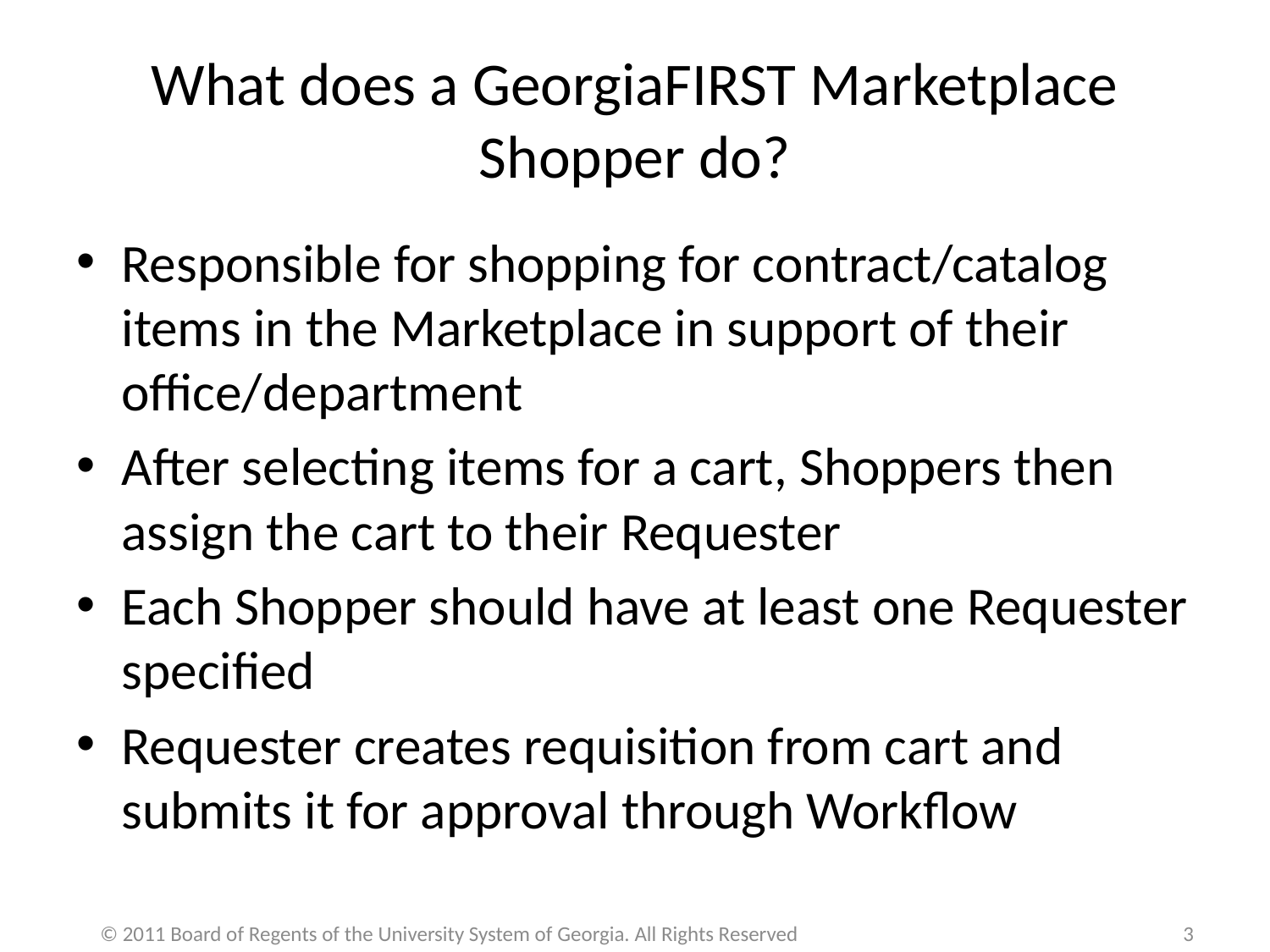

# What does a GeorgiaFIRST Marketplace Shopper do?
Responsible for shopping for contract/catalog items in the Marketplace in support of their office/department
After selecting items for a cart, Shoppers then assign the cart to their Requester
Each Shopper should have at least one Requester specified
Requester creates requisition from cart and submits it for approval through Workflow
© 2011 Board of Regents of the University System of Georgia. All Rights Reserved
3